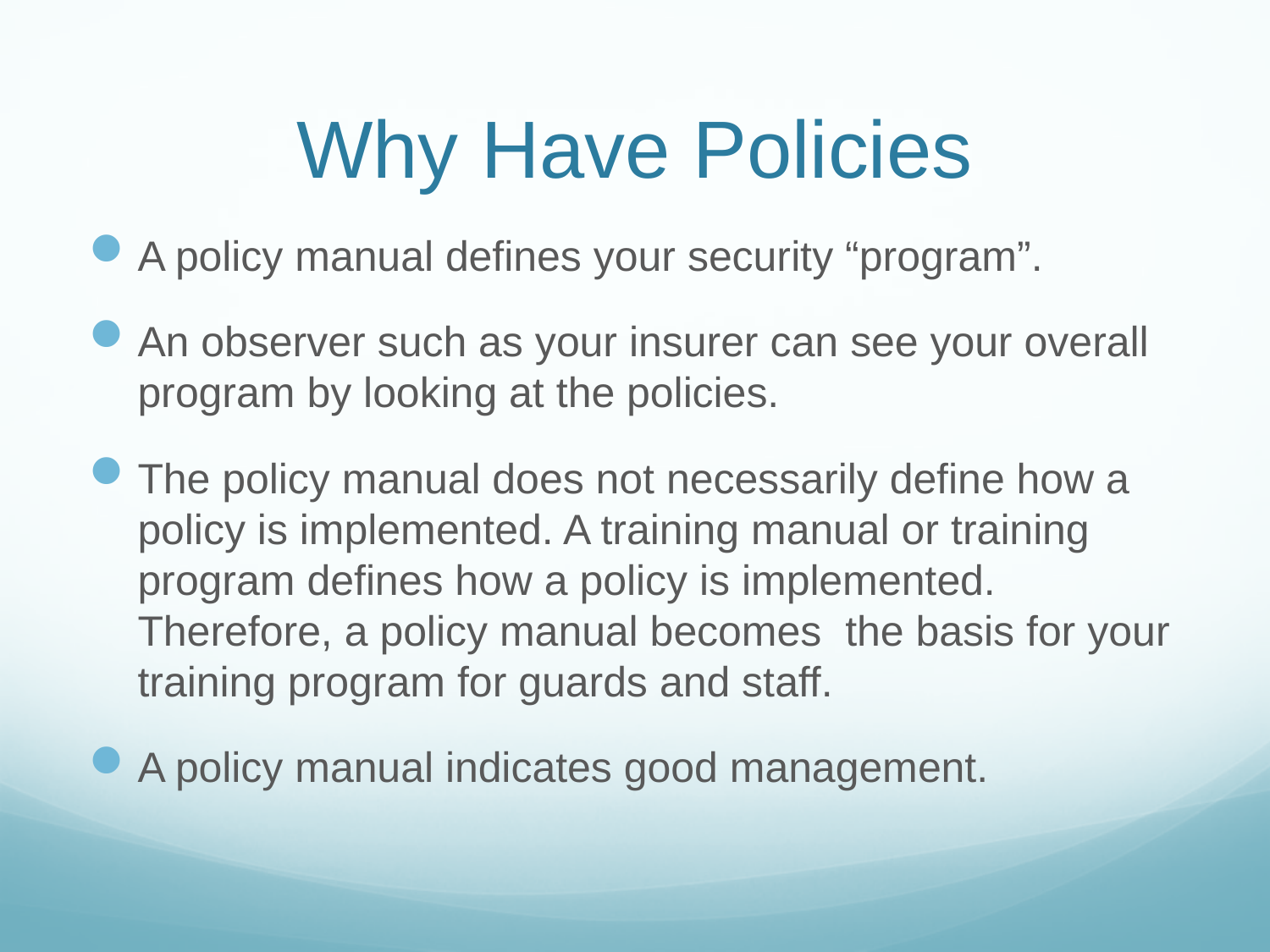

# Why Have Policies
A policy manual defines your security “program”.
An observer such as your insurer can see your overall program by looking at the policies.
The policy manual does not necessarily define how a policy is implemented. A training manual or training program defines how a policy is implemented. Therefore, a policy manual becomes  the basis for your training program for guards and staff.
A policy manual indicates good management.